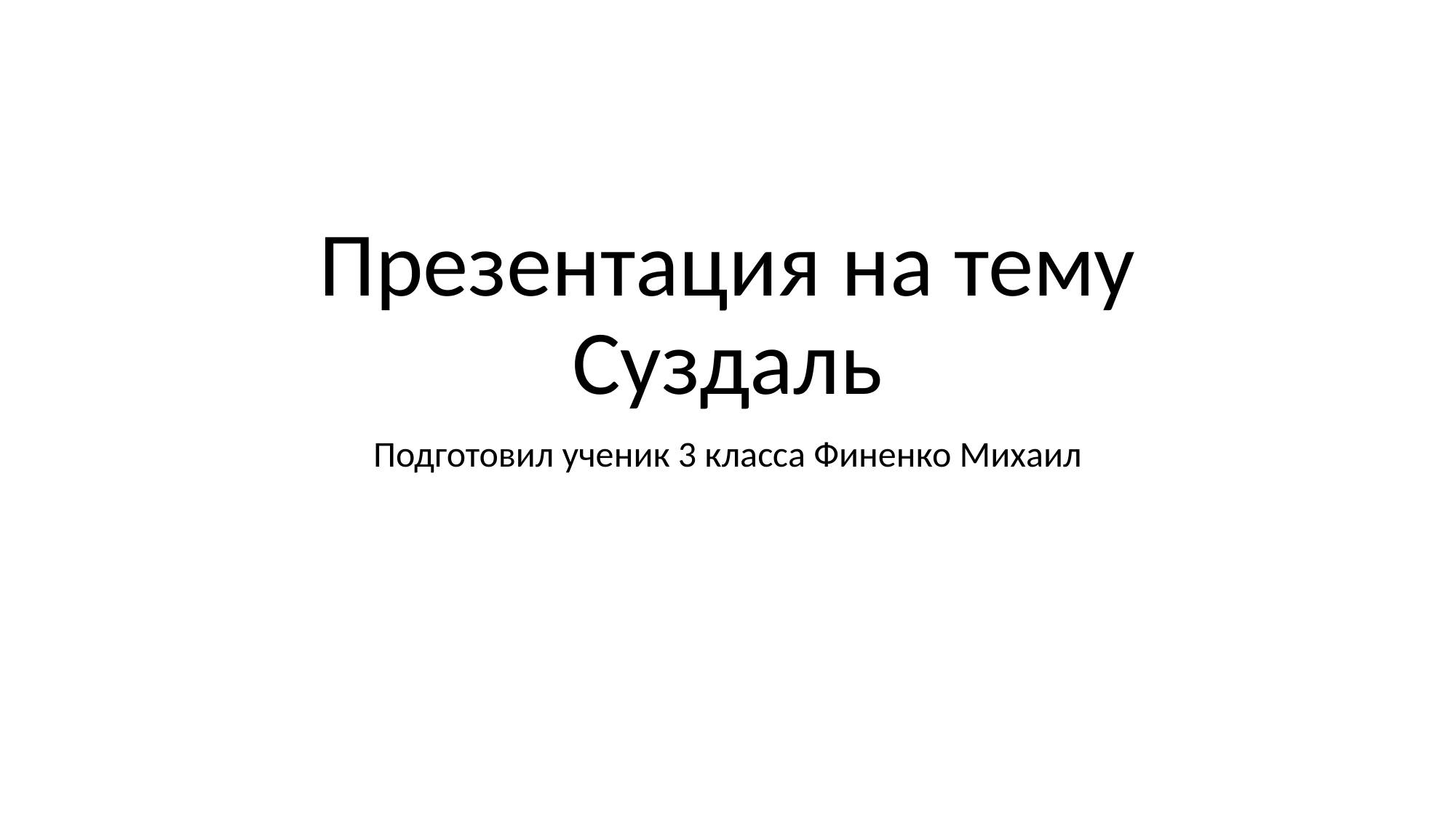

# Презентация на тему Суздаль
Подготовил ученик 3 класса Финенко Михаил